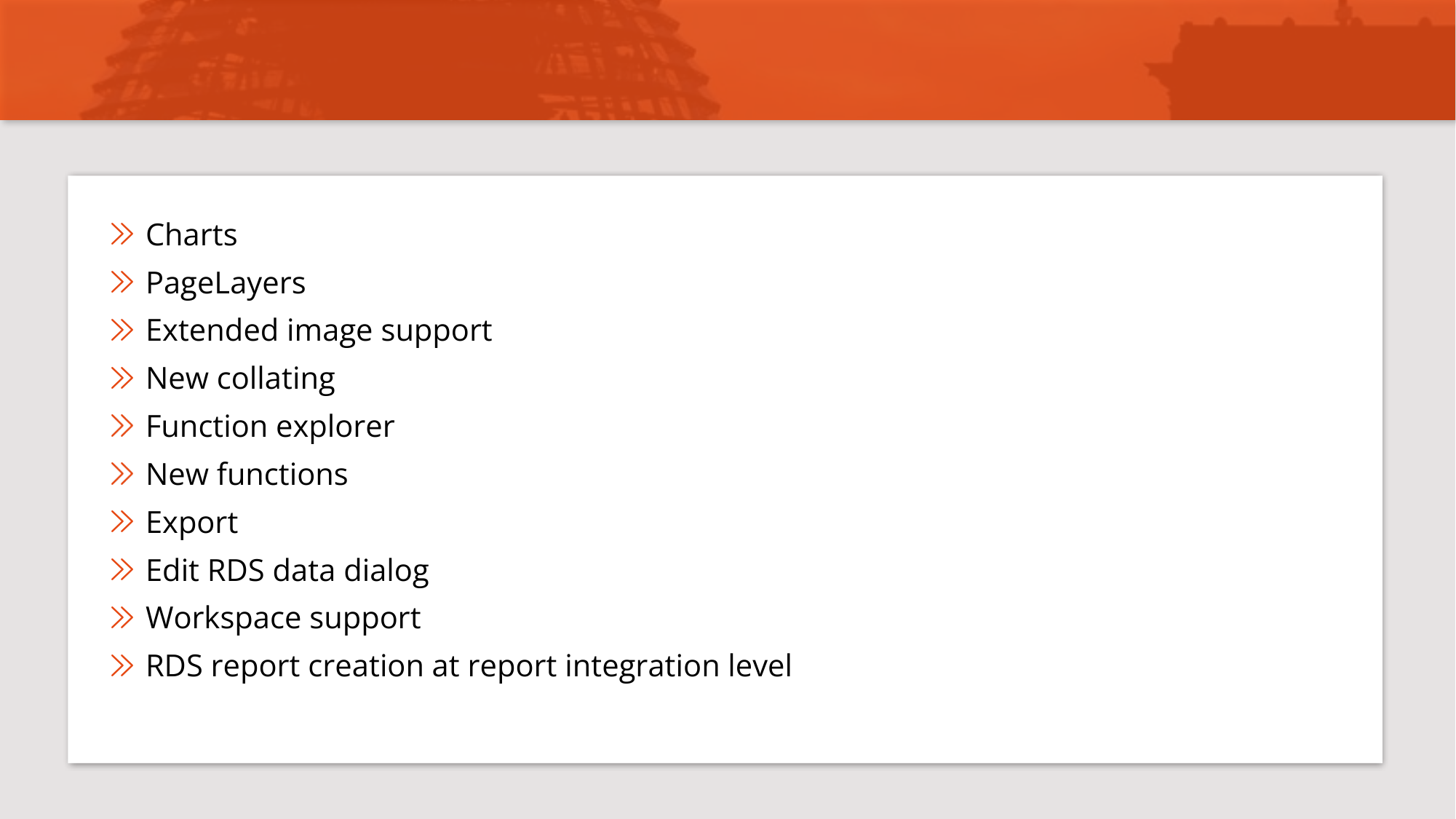

#
Charts
PageLayers
Extended image support
New collating
Function explorer
New functions
Export
Edit RDS data dialog
Workspace support
RDS report creation at report integration level